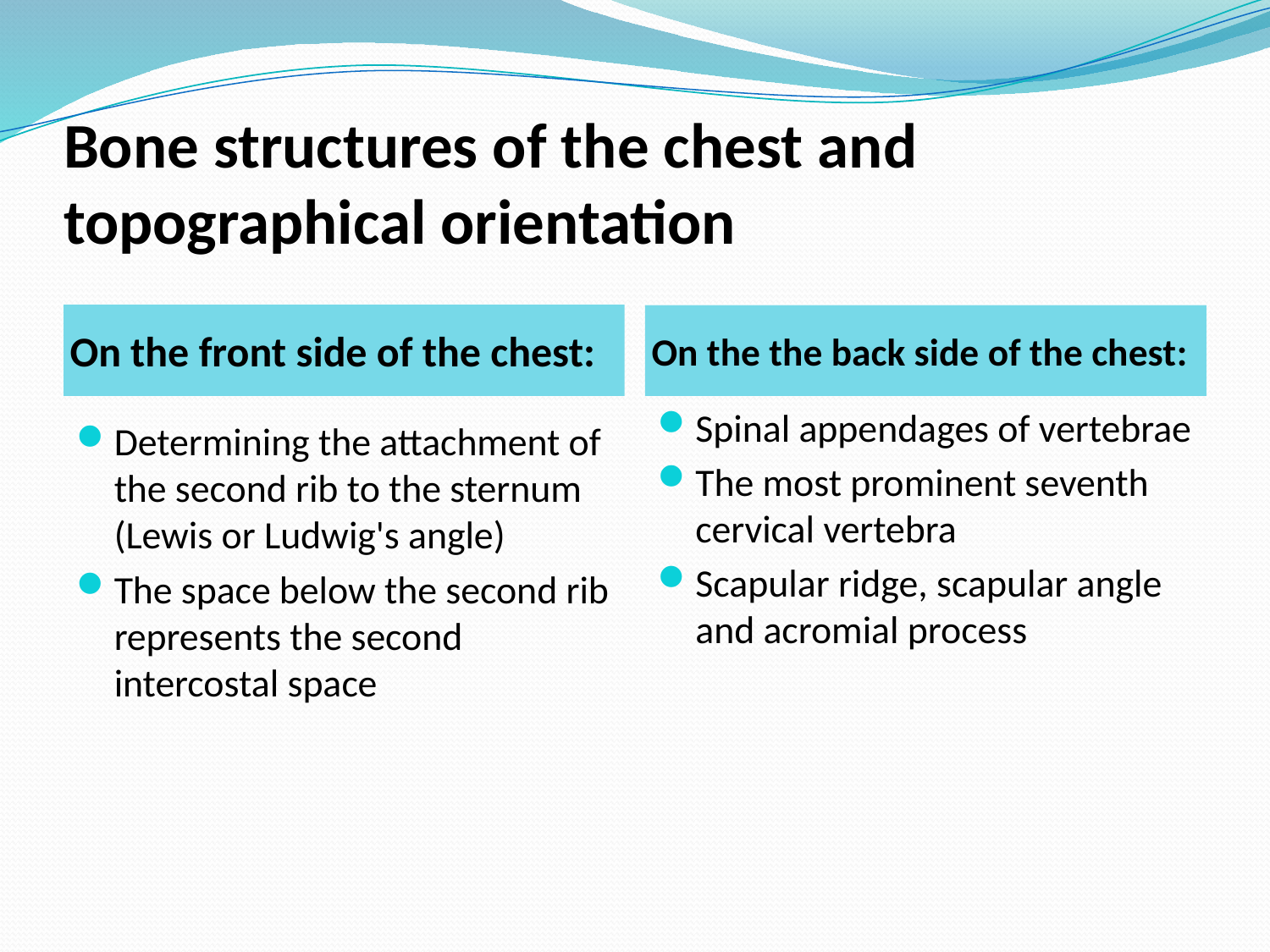

# Bone structures of the chest and topographical orientation
On the front side of the chest:
On the the back side of the chest:
Spinal appendages of vertebrae
The most prominent seventh cervical vertebra
Scapular ridge, scapular angle and acromial process
Determining the attachment of the second rib to the sternum (Lewis or Ludwig's angle)
The space below the second rib represents the second intercostal space